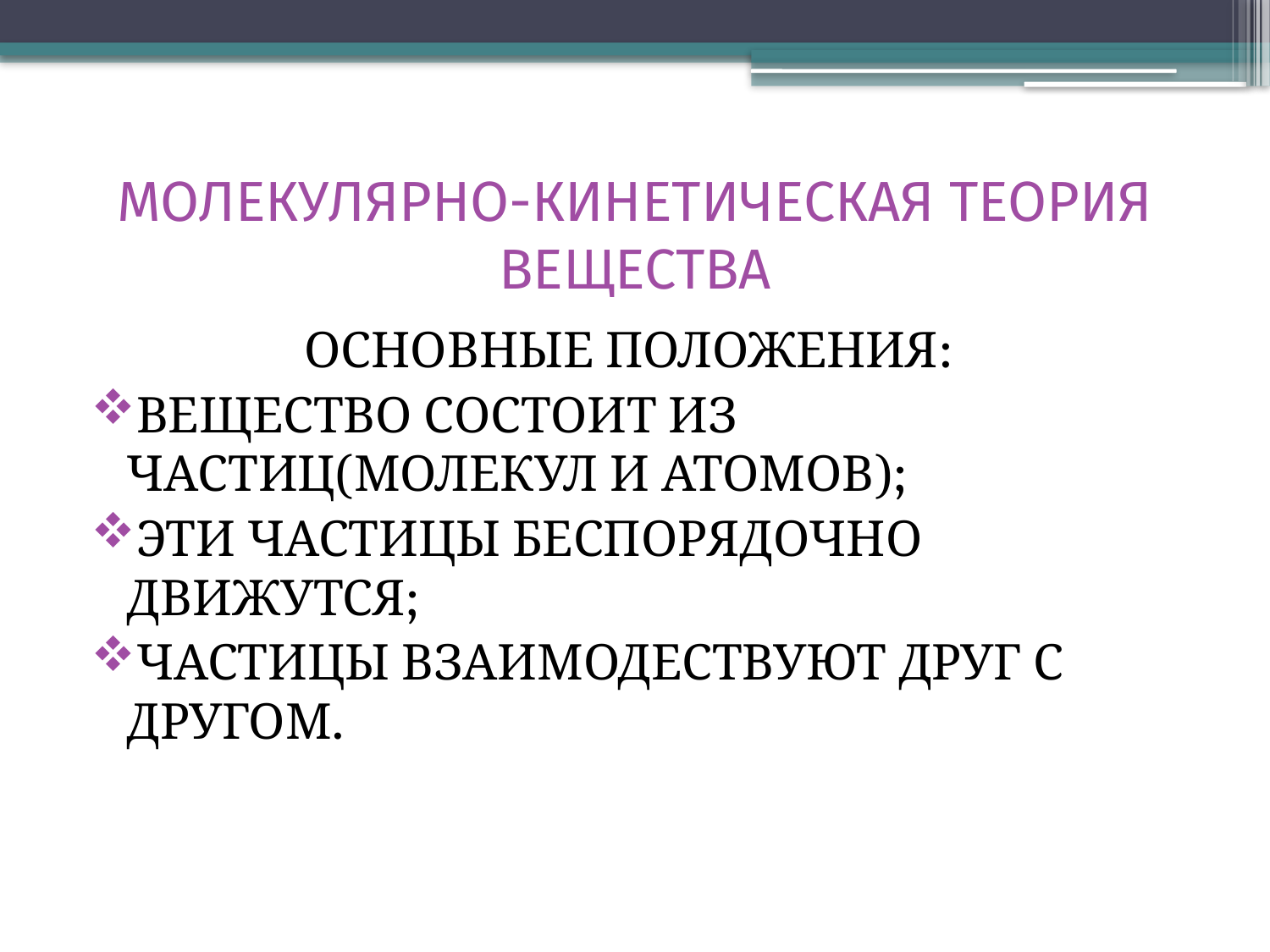

# МОЛЕКУЛЯРНО-КИНЕТИЧЕСКАЯ ТЕОРИЯ ВЕЩЕСТВА
                  ОСНОВНЫЕ ПОЛОЖЕНИЯ:
ВЕЩЕСТВО СОСТОИТ ИЗ ЧАСТИЦ(МОЛЕКУЛ И АТОМОВ);
ЭТИ ЧАСТИЦЫ БЕСПОРЯДОЧНО ДВИЖУТСЯ;
ЧАСТИЦЫ ВЗАИМОДЕСТВУЮТ ДРУГ С ДРУГОМ.